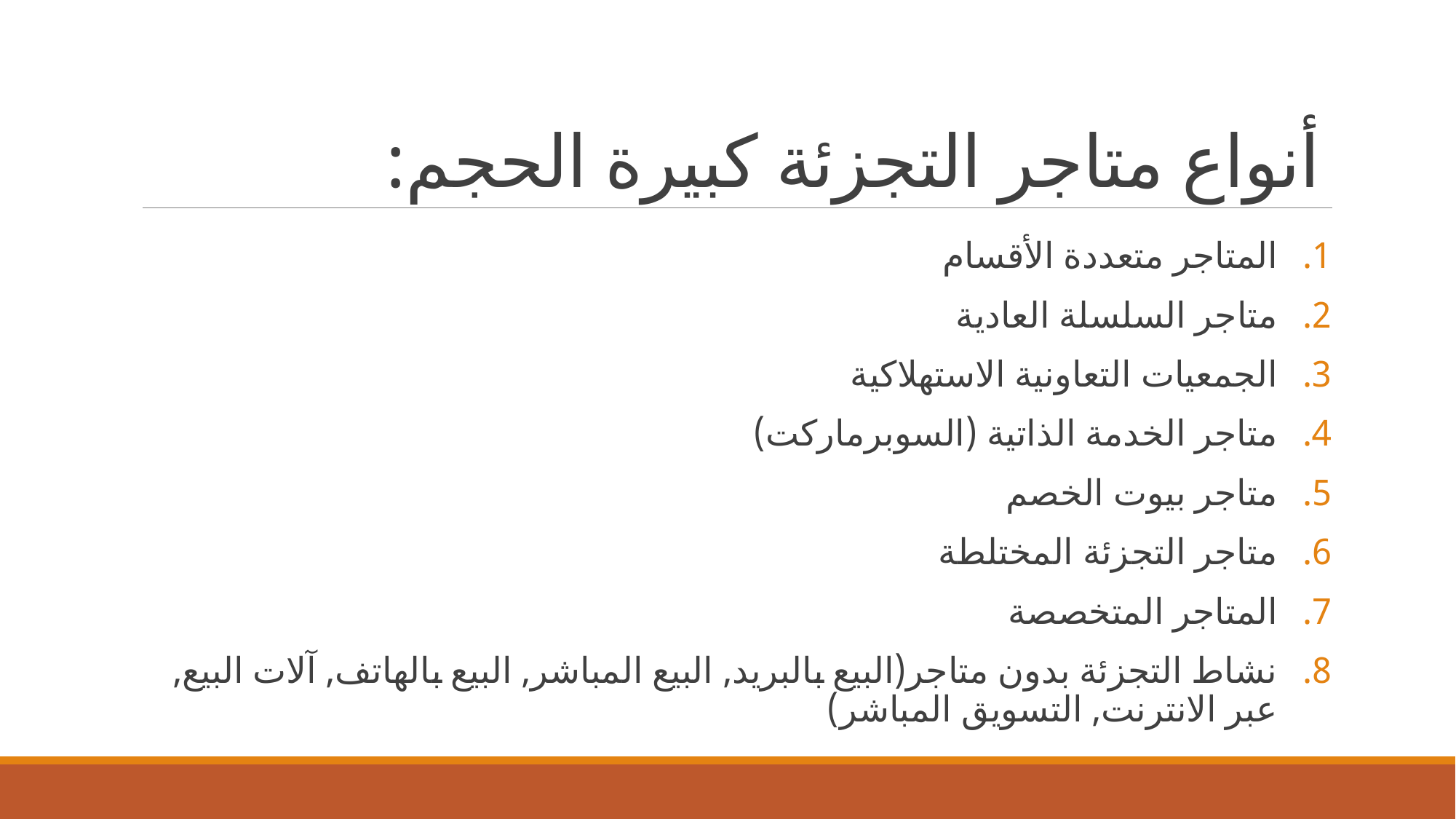

# أنواع متاجر التجزئة كبيرة الحجم:
المتاجر متعددة الأقسام
متاجر السلسلة العادية
الجمعيات التعاونية الاستهلاكية
متاجر الخدمة الذاتية (السوبرماركت)
متاجر بيوت الخصم
متاجر التجزئة المختلطة
المتاجر المتخصصة
نشاط التجزئة بدون متاجر(البيع بالبريد, البيع المباشر, البيع بالهاتف, آلات البيع, عبر الانترنت, التسويق المباشر)